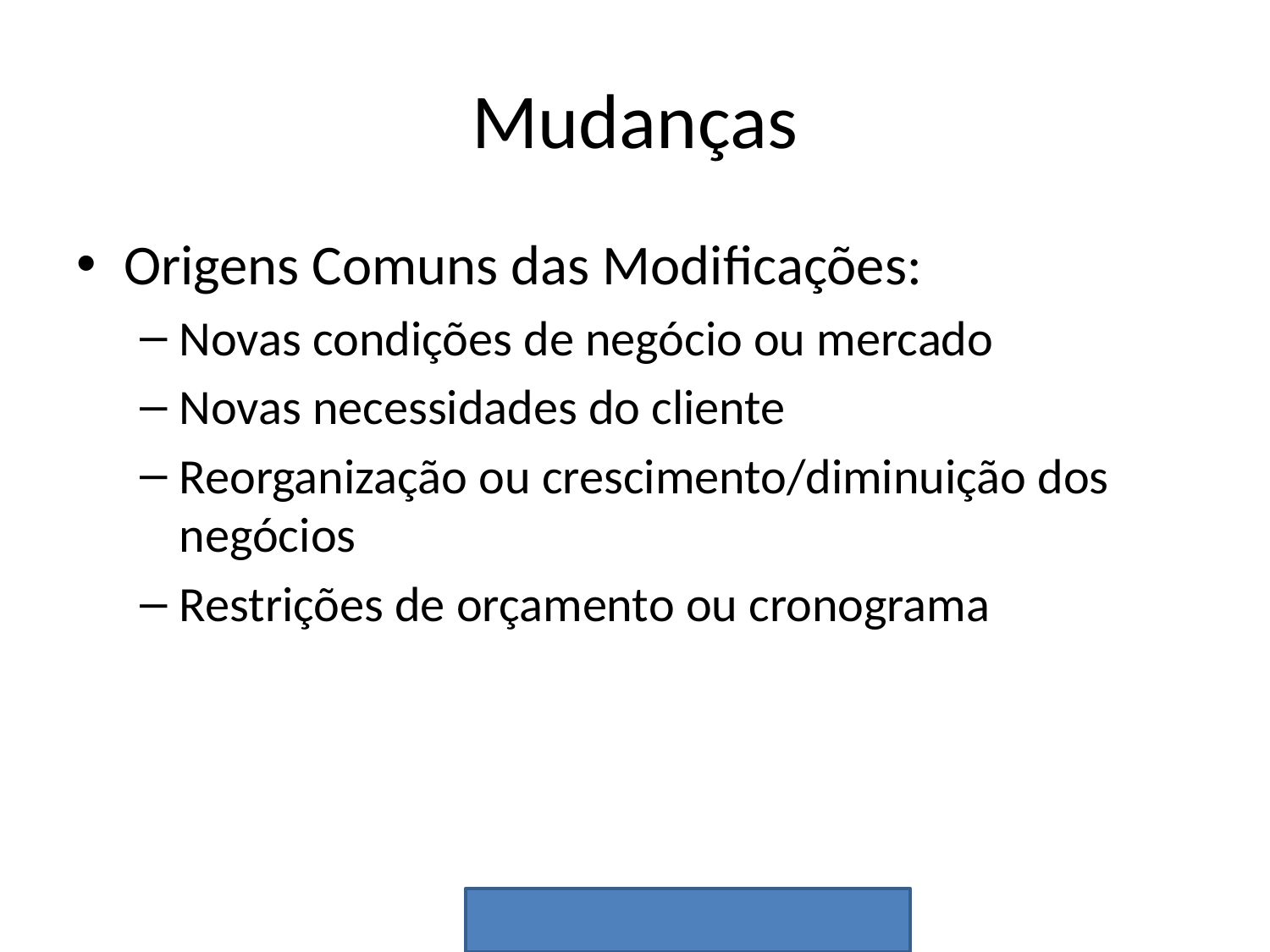

# Mudanças
Origens Comuns das Modificações:
Novas condições de negócio ou mercado
Novas necessidades do cliente
Reorganização ou crescimento/diminuição dos negócios
Restrições de orçamento ou cronograma